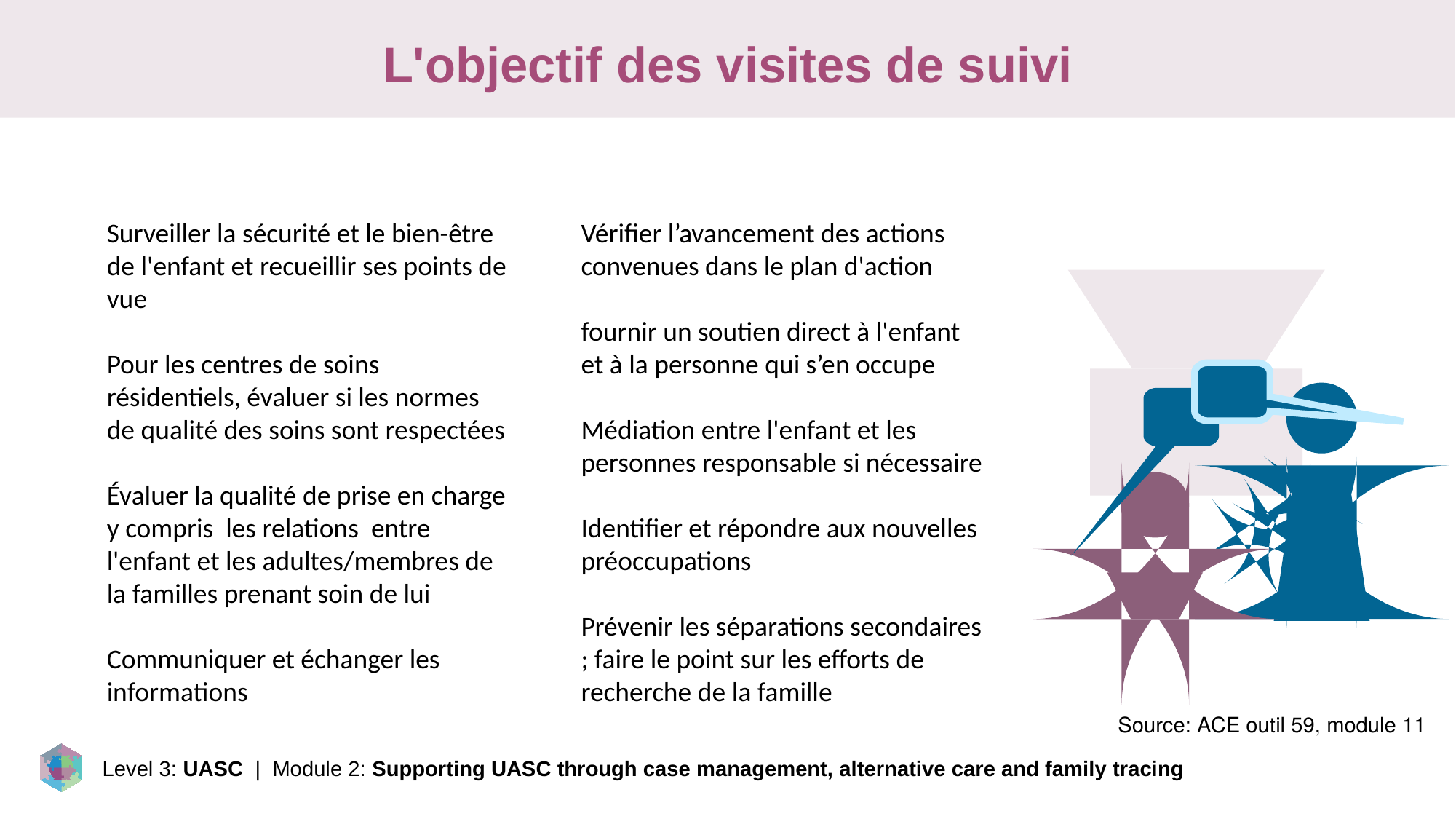

L'objectif des visites de suivi

Surveiller la sécurité et le bien-être de l'enfant et recueillir ses points de vue

Pour les centres de soins résidentiels, évaluer si les normes de qualité des soins sont respectées

Évaluer la qualité de prise en charge y compris  les relations  entre l'enfant et les adultes/membres de la familles prenant soin de lui

Communiquer et échanger les  informations

Vérifier l’avancement des actions convenues dans le plan d'action

fournir un soutien direct à l'enfant et à la personne qui s’en occupe

Médiation entre l'enfant et les personnes responsable si nécessaire

Identifier et répondre aux nouvelles préoccupations

Prévenir les séparations secondaires ; faire le point sur les efforts de recherche de la famille

Source: ACE outil 59, module 11